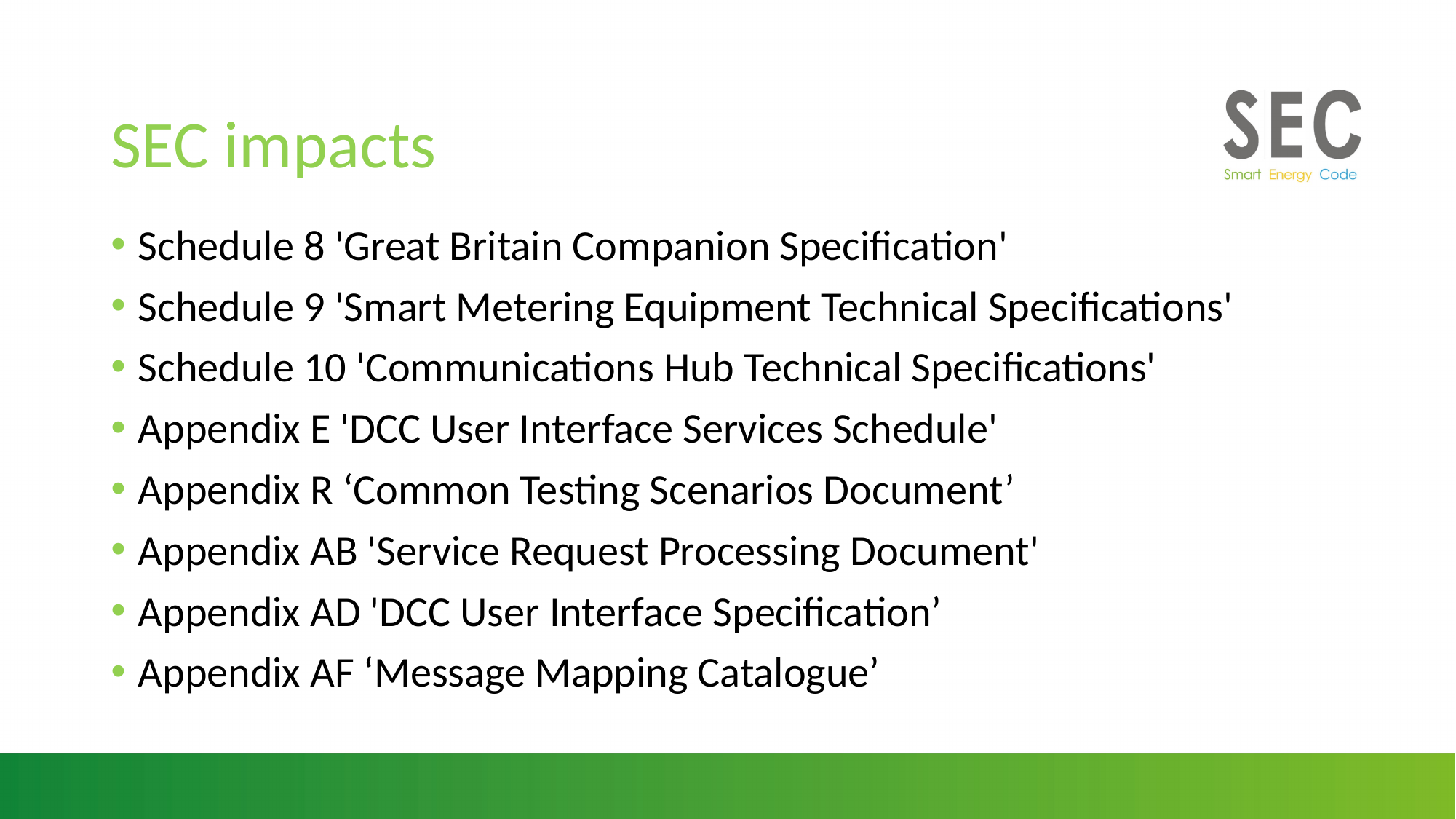

# SEC impacts
Schedule 8 'Great Britain Companion Specification'
Schedule 9 'Smart Metering Equipment Technical Specifications'
Schedule 10 'Communications Hub Technical Specifications'
Appendix E 'DCC User Interface Services Schedule'
Appendix R ‘Common Testing Scenarios Document’
Appendix AB 'Service Request Processing Document'
Appendix AD 'DCC User Interface Specification’
Appendix AF ‘Message Mapping Catalogue’